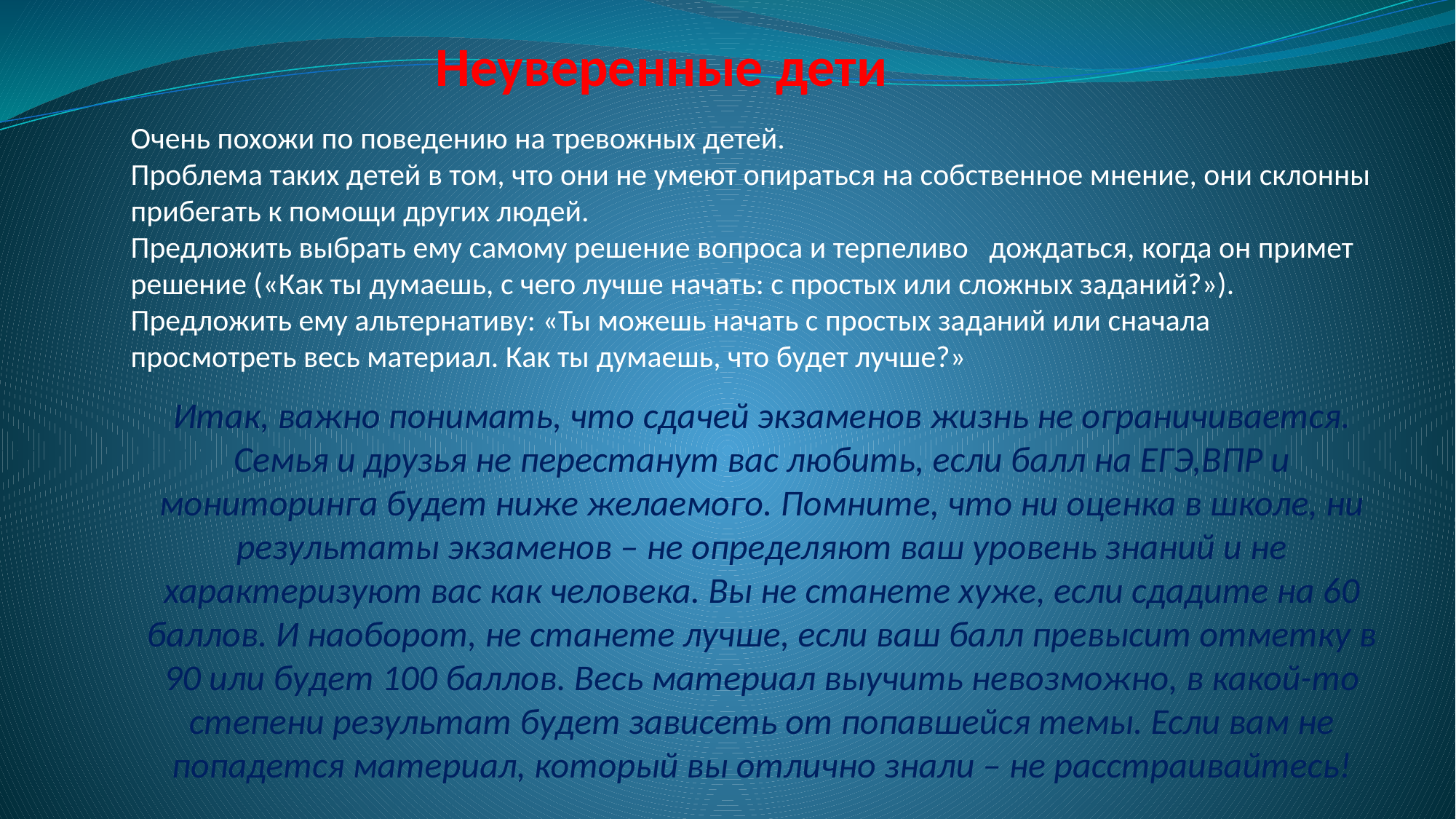

# Неуверенные дети
Очень похожи по поведению на тревожных детей.
Проблема таких детей в том, что они не умеют опираться на собственное мнение, они склонны прибегать к помощи других людей.
Предложить выбрать ему самому решение вопроса и терпеливо   дождаться, когда он примет решение («Как ты думаешь, с чего лучше начать: с простых или сложных заданий?»).
Предложить ему альтернативу: «Ты можешь начать с простых заданий или сначала просмотреть весь материал. Как ты думаешь, что будет лучше?»
Итак, важно понимать, что сдачей экзаменов жизнь не ограничивается. Семья и друзья не перестанут вас любить, если балл на ЕГЭ,ВПР и мониторинга будет ниже желаемого. Помните, что ни оценка в школе, ни результаты экзаменов – не определяют ваш уровень знаний и не характеризуют вас как человека. Вы не станете хуже, если сдадите на 60 баллов. И наоборот, не станете лучше, если ваш балл превысит отметку в 90 или будет 100 баллов. Весь материал выучить невозможно, в какой-то степени результат будет зависеть от попавшейся темы. Если вам не попадется материал, который вы отлично знали – не расстраивайтесь!